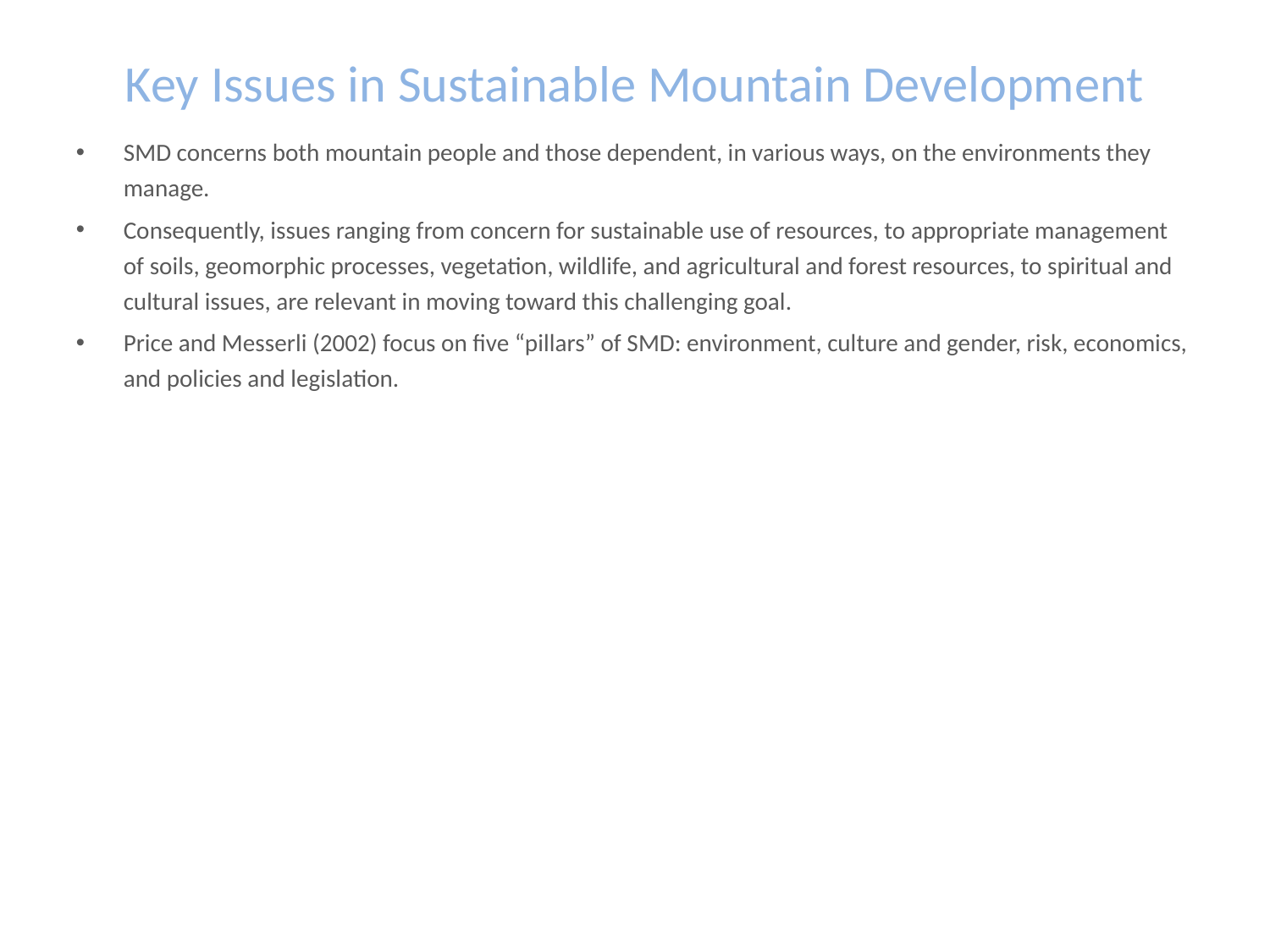

# Key Issues in Sustainable Mountain Development
SMD concerns both mountain people and those dependent, in various ways, on the environments they manage.
Consequently, issues ranging from concern for sustainable use of resources, to appropriate management of soils, geomorphic processes, vegetation, wildlife, and agricultural and forest resources, to spiritual and cultural issues, are relevant in moving toward this challenging goal.
Price and Messerli (2002) focus on five “pillars” of SMD: environment, culture and gender, risk, economics, and policies and legislation.